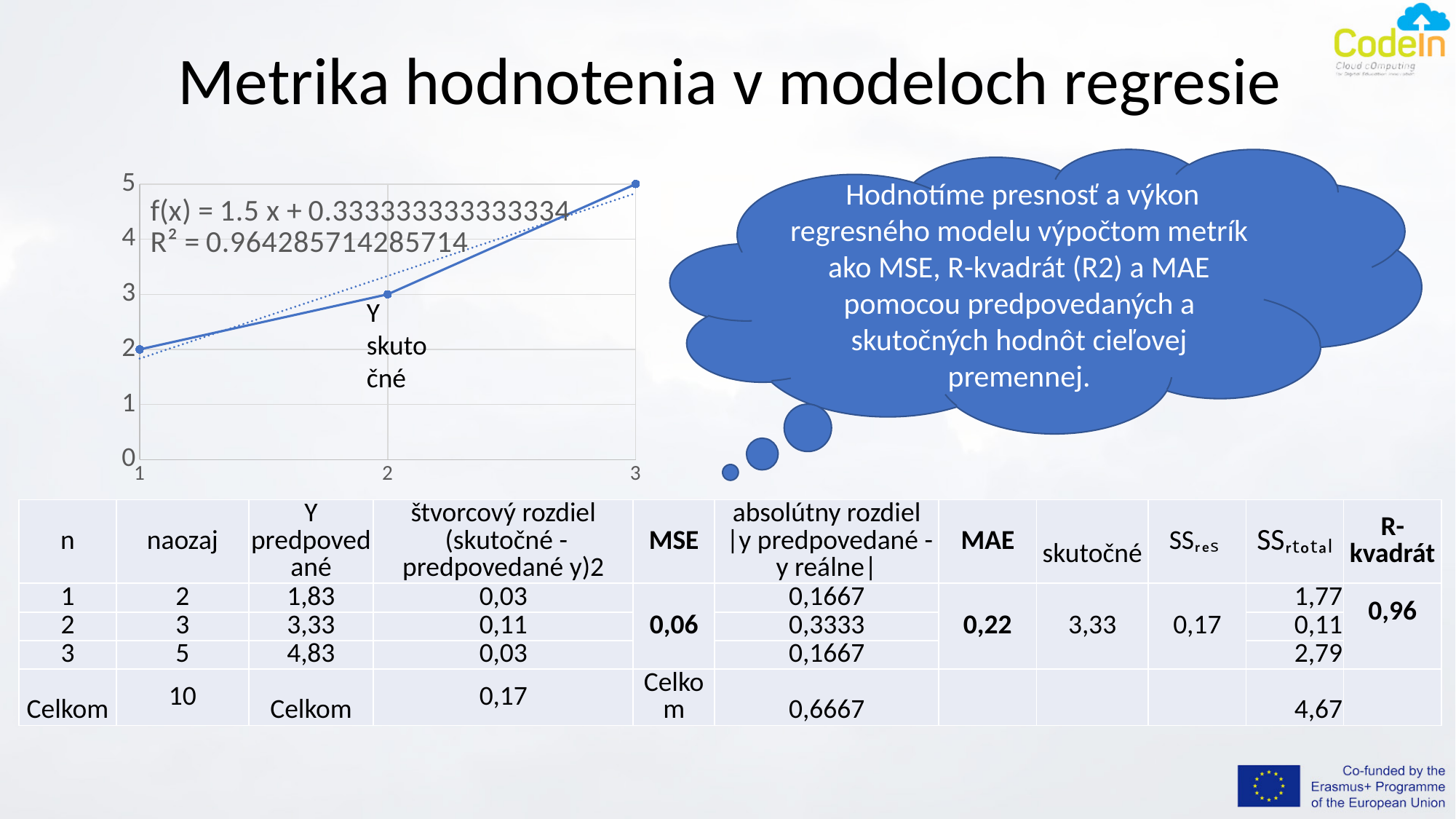

# Metrika hodnotenia v modeloch regresie
 Hodnotíme presnosť a výkon regresného modelu výpočtom metrík ako MSE, R-kvadrát (R2) a MAE pomocou predpovedaných a skutočných hodnôt cieľovej premennej.

### Chart

| Category | Y real |
|---|---|
Y skutočné
| n | naozaj | Y predpovedané | štvorcový rozdiel (skutočné - predpovedané y)2 | MSE | absolútny rozdiel |y predpovedané - y reálne| | MAE | skutočné | SSᵣₑₛ | SSᵣₜₒₜₐₗ | R-kvadrát |
| --- | --- | --- | --- | --- | --- | --- | --- | --- | --- | --- |
| 1 | 2 | 1,83 | 0,03 | 0,06 | 0,1667 | 0,22 | 3,33 | 0,17 | 1,77 | 0,96 |
| 2 | 3 | 3,33 | 0,11 |  | 0,3333 |  |  |  | 0,11 |  |
| 3 | 5 | 4,83 | 0,03 |  | 0,1667 |  |  |  | 2,79 |  |
| Celkom | 10 | Celkom | 0,17 | Celkom | 0,6667 |  |  |  | 4,67 |  |